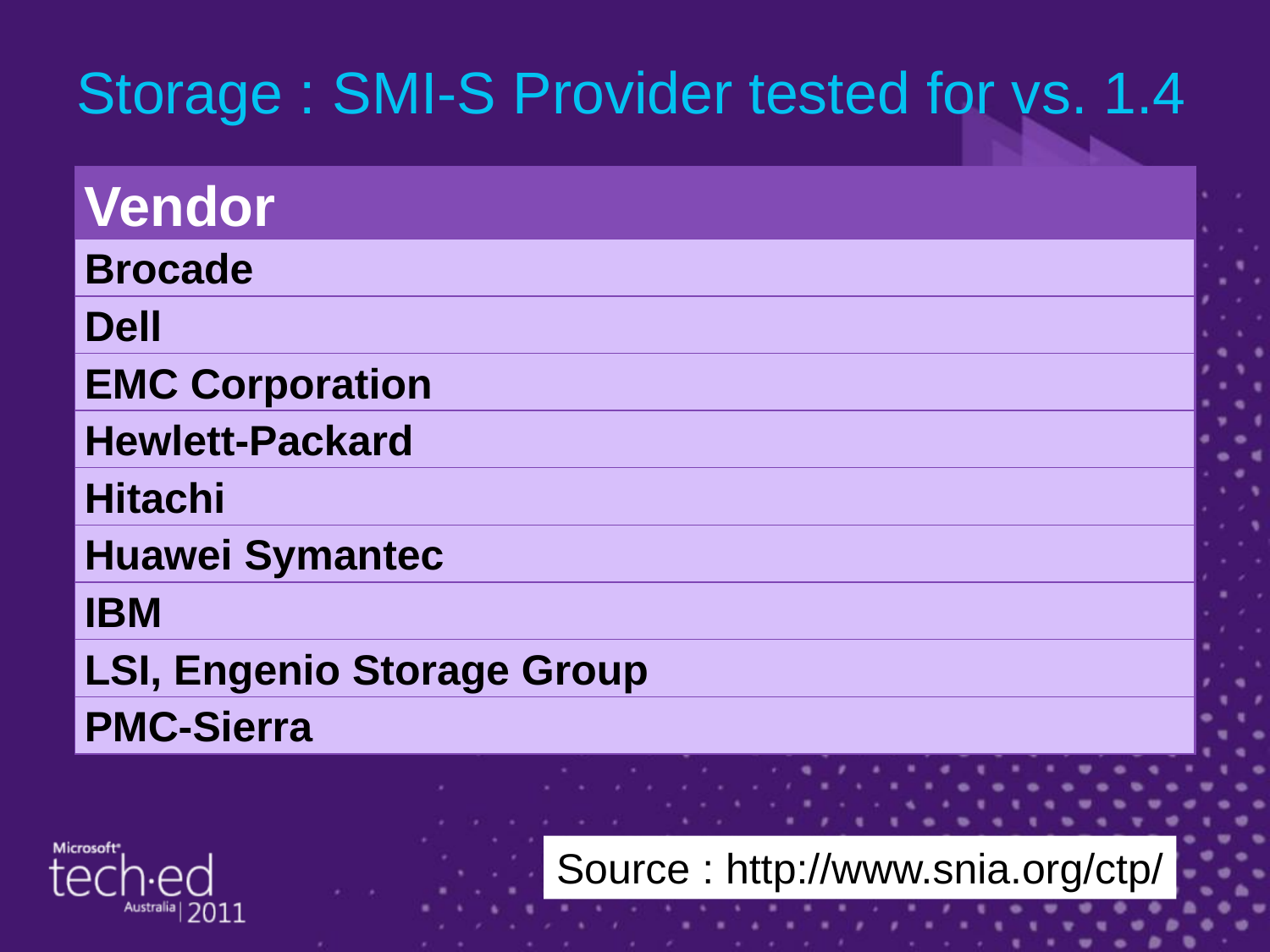

# Storage : SMI-S Provider tested for vs. 1.4
| Vendor |
| --- |
| Brocade |
| Dell |
| EMC Corporation |
| Hewlett-Packard |
| Hitachi |
| Huawei Symantec |
| IBM |
| LSI, Engenio Storage Group |
| PMC-Sierra |
Source : http://www.snia.org/ctp/